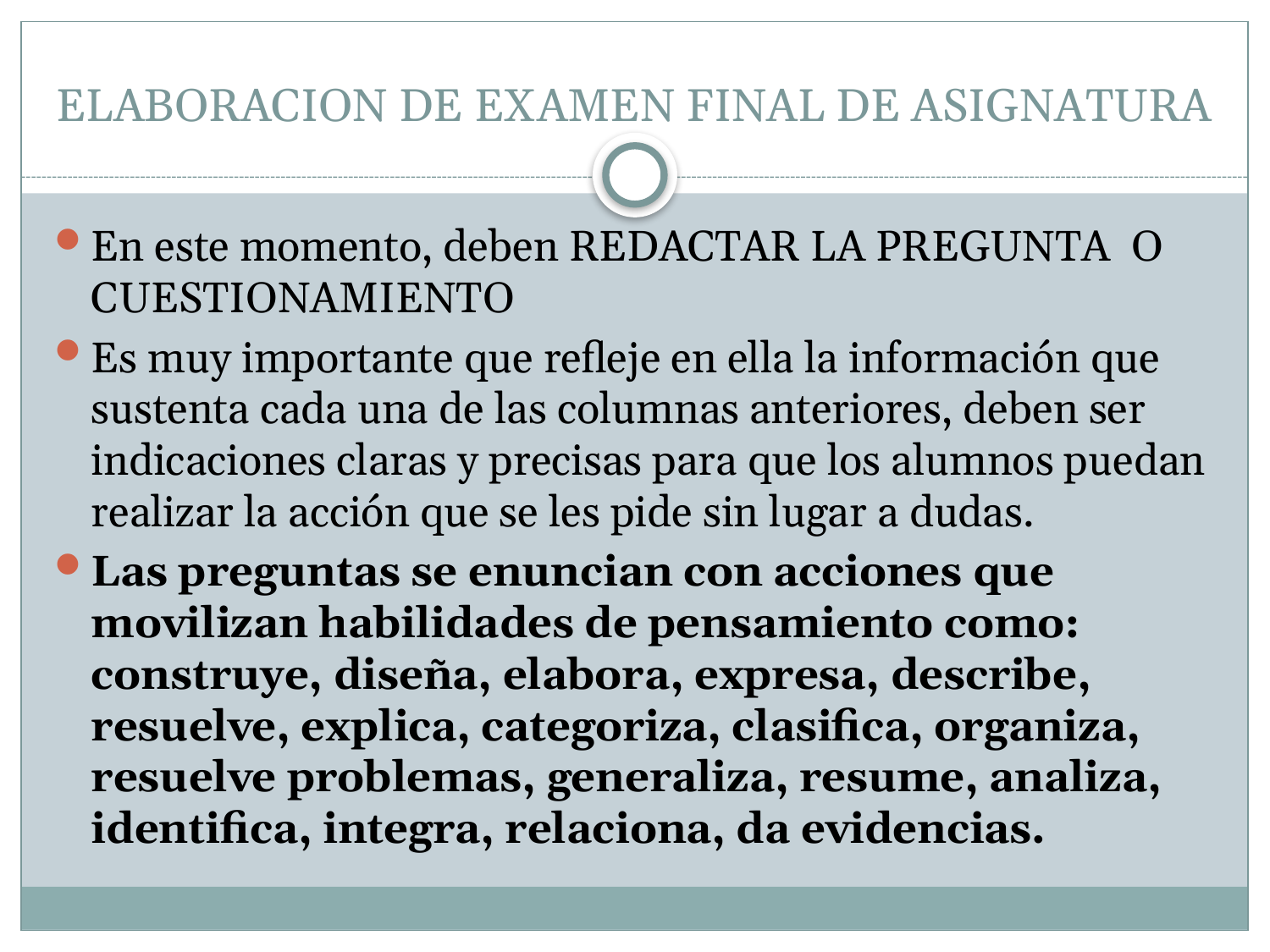

# ELABORACION DE EXAMEN FINAL DE ASIGNATURA
En este momento, deben REDACTAR LA PREGUNTA  O CUESTIONAMIENTO
Es muy importante que refleje en ella la información que sustenta cada una de las columnas anteriores, deben ser indicaciones claras y precisas para que los alumnos puedan realizar la acción que se les pide sin lugar a dudas.
Las preguntas se enuncian con acciones que movilizan habilidades de pensamiento como: construye, diseña, elabora, expresa, describe, resuelve, explica, categoriza, clasifica, organiza, resuelve problemas, generaliza, resume, analiza, identifica, integra, relaciona, da evidencias.